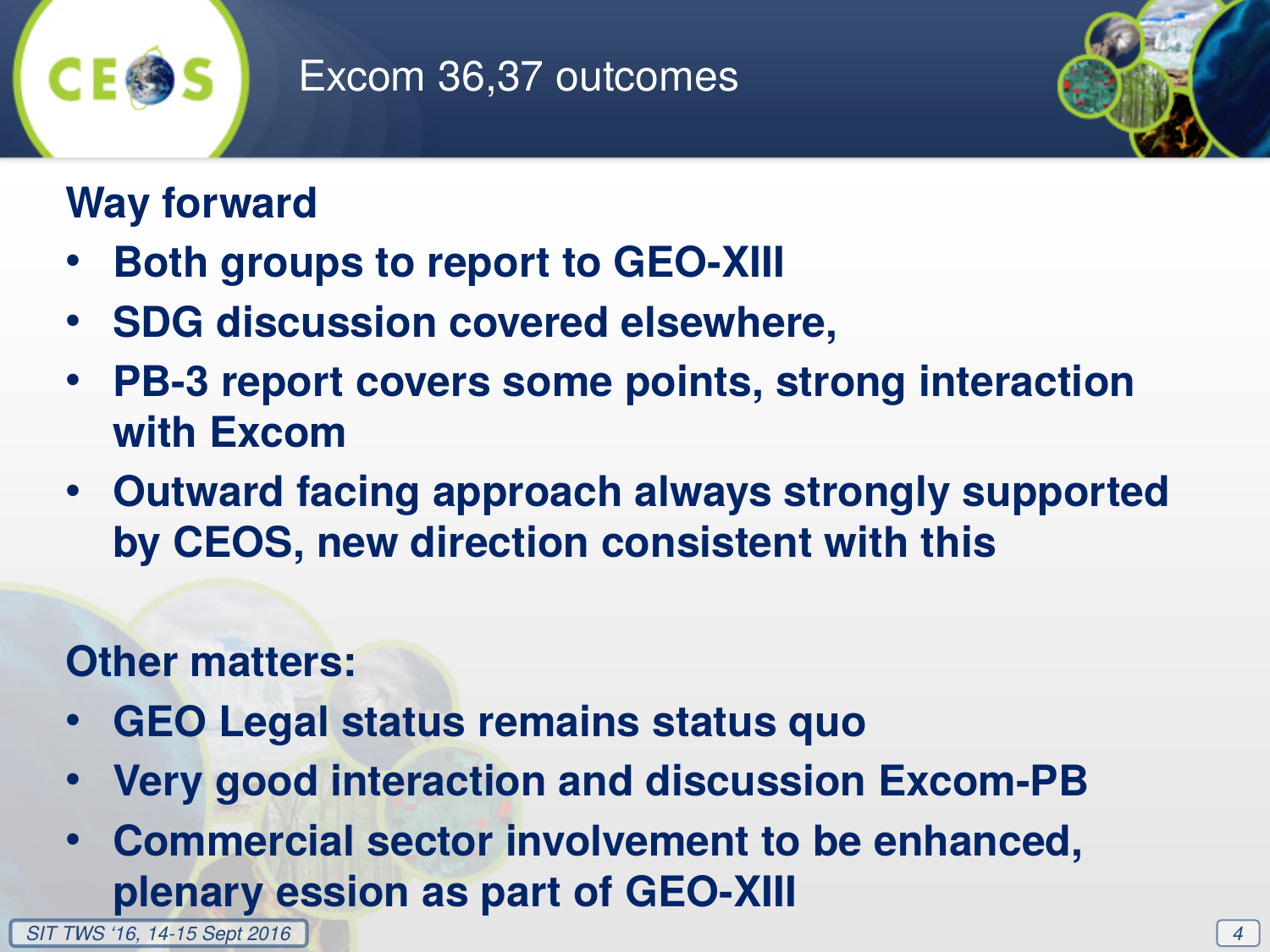

Excom 36,37 outcomes
Way forward
Both groups to report to GEO-XIII
SDG discussion covered elsewhere,
PB-3 report covers some points, strong interaction with Excom
Outward facing approach always strongly supported by CEOS, new direction consistent with this

Other matters:
GEO Legal status remains status quo
Very good interaction and discussion Excom-PB
Commercial sector involvement to be enhanced, plenary ession as part of GEO-XIII

4